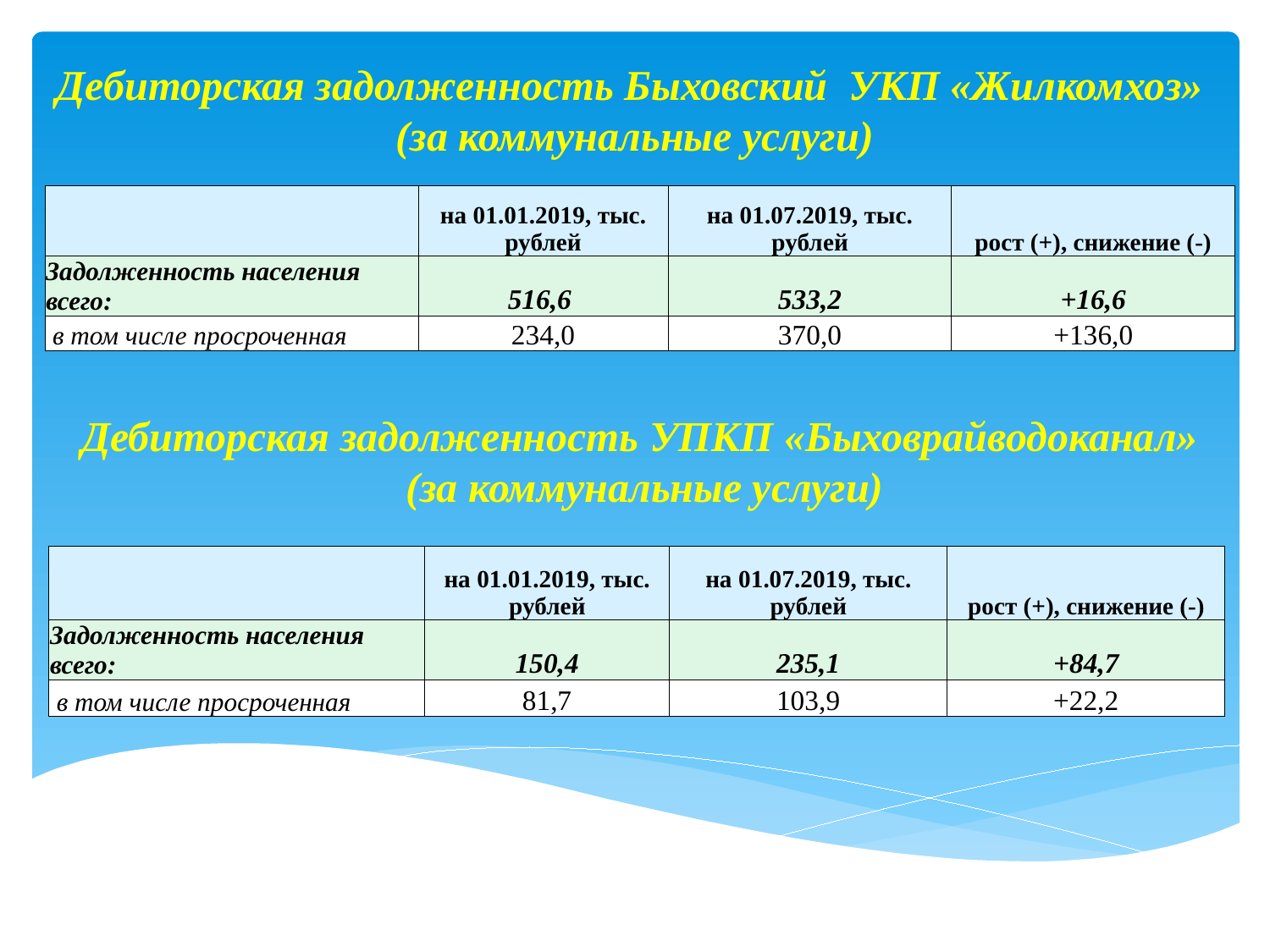

# Дебиторская задолженность Быховский  УКП «Жилкомхоз» (за коммунальные услуги)
|  | на 01.01.2019, тыс. рублей | на 01.07.2019, тыс. рублей | рост (+), снижение (-) |
| --- | --- | --- | --- |
| Задолженность населения всего: | 516,6 | 533,2 | +16,6 |
| в том числе просроченная | 234,0 | 370,0 | +136,0 |
Дебиторская задолженность УПКП «Быховрайводоканал»
(за коммунальные услуги)
|  | на 01.01.2019, тыс. рублей | на 01.07.2019, тыс. рублей | рост (+), снижение (-) |
| --- | --- | --- | --- |
| Задолженность населения всего: | 150,4 | 235,1 | +84,7 |
| в том числе просроченная | 81,7 | 103,9 | +22,2 |